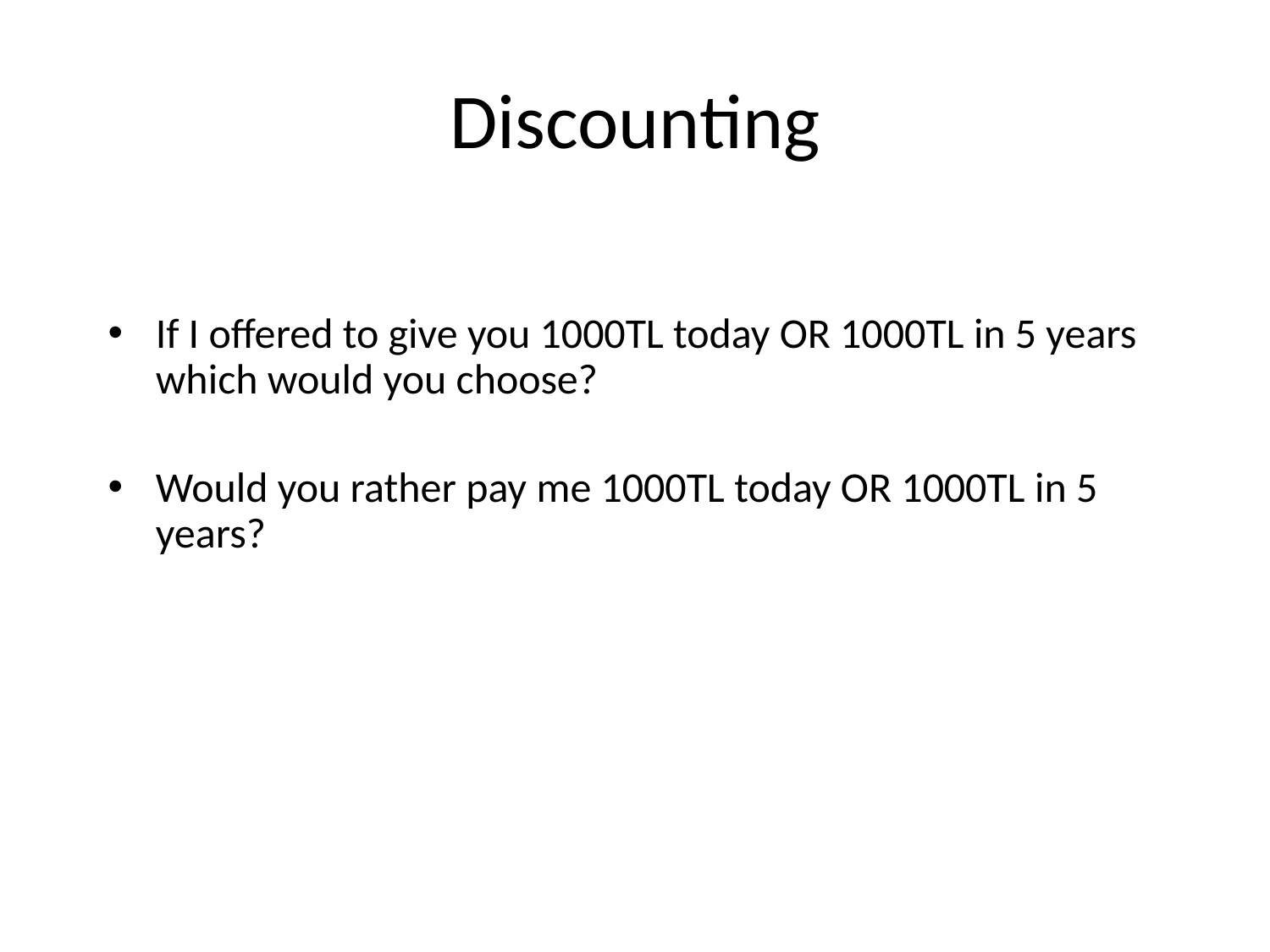

# Discounting

If I offered to give you 1000TL today OR 1000TL in 5 years which would you choose?

Would you rather pay me 1000TL today OR 1000TL in 5 years?